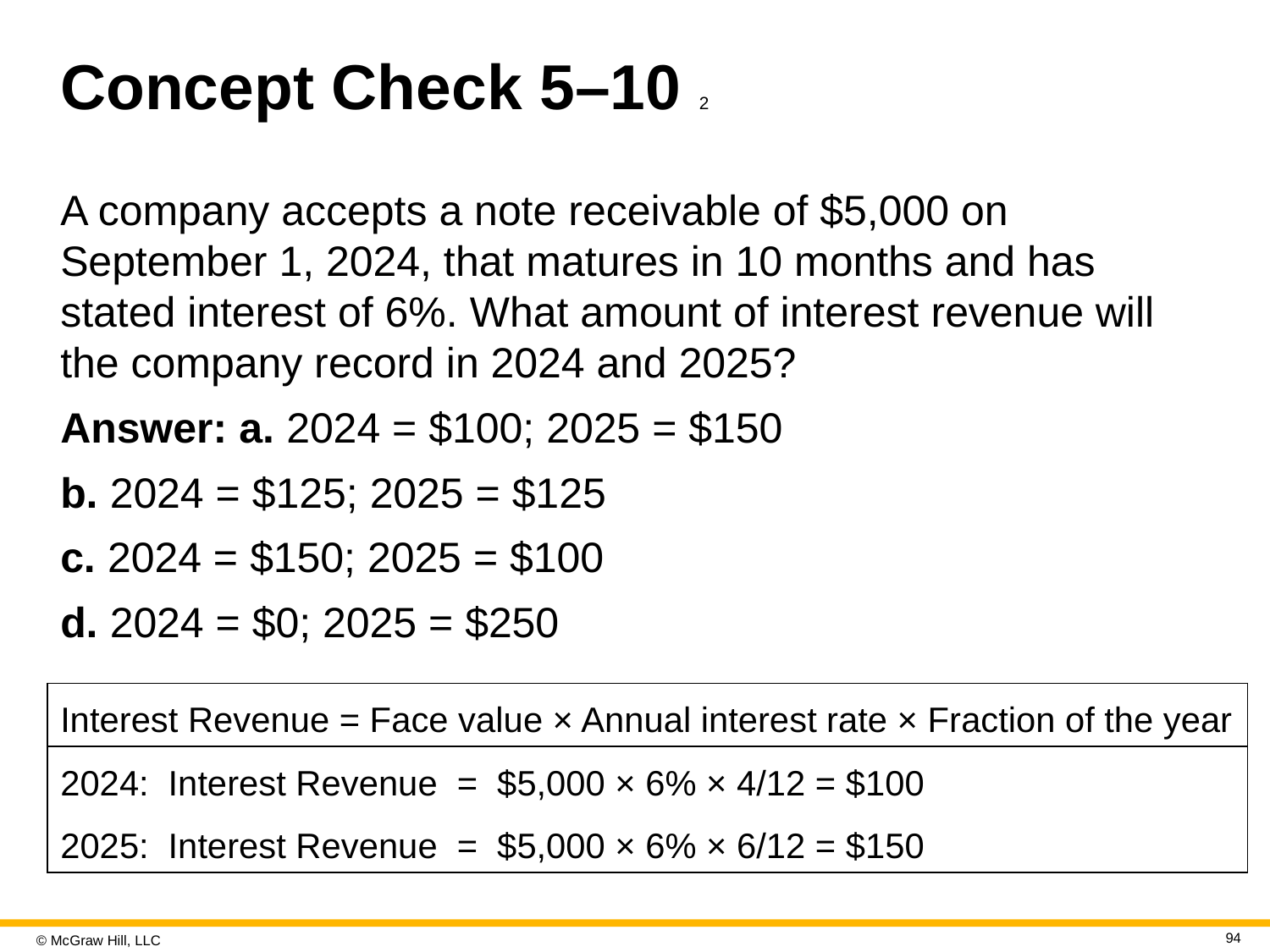

# Concept Check 5–10 2
A company accepts a note receivable of $5,000 on September 1, 2024, that matures in 10 months and has stated interest of 6%. What amount of interest revenue will the company record in 2024 and 2025?
Answer: a. 2024 = $100; 2025 = $150
b. 2024 = $125; 2025 = $125
c. 2024 = $150; 2025 = $100
d. 2024 = $0; 2025 = $250
| Interest Revenue = Face value × Annual interest rate × Fraction of the year |
| --- |
| 2024: Interest Revenue = $5,000 × 6% × 4/12 = $100 |
| 2025: Interest Revenue = $5,000 × 6% × 6/12 = $150 |
94